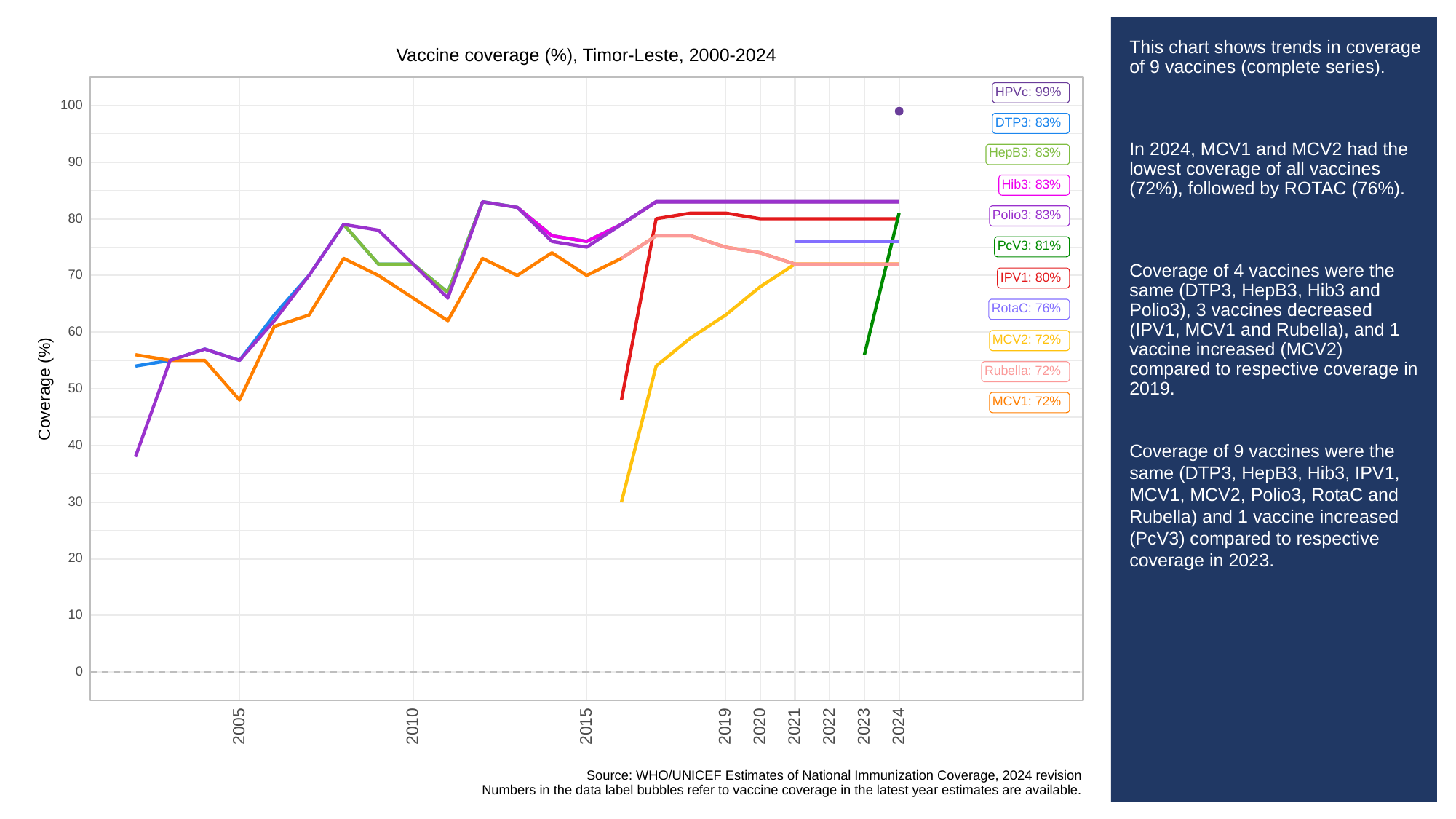

# This chart shows trends in coverage of 9 vaccines (complete series).

In 2024, MCV1 and MCV2 had the lowest coverage of all vaccines (72%), followed by ROTAC (76%).

Coverage of 4 vaccines were the same (DTP3, HepB3, Hib3 and Polio3), 3 vaccines decreased (IPV1, MCV1 and Rubella), and 1 vaccine increased (MCV2) compared to respective coverage in 2019.

Coverage of 9 vaccines were the same (DTP3, HepB3, Hib3, IPV1, MCV1, MCV2, Polio3, RotaC and Rubella) and 1 vaccine increased (PcV3) compared to respective coverage in 2023.

Vaccine coverage (%), Timor-Leste, 2000-2024

HPVc: 99%

100

DTP3: 83%

HepB3: 83%

90

Hib3: 83%

Polio3: 83%

80

PcV3: 81%

70
IPV1: 80%

RotaC: 76%
60

MCV2: 72%

Rubella: 72%
Coverage (%)
50

MCV1: 72%

40

30

20

10

0

2023
2005
2010
2015
2019
2020
2021
2022
2024
Source: WHO/UNICEF Estimates of National Immunization Coverage, 2024 revision
Numbers in the data label bubbles refer to vaccine coverage in the latest year estimates are available.